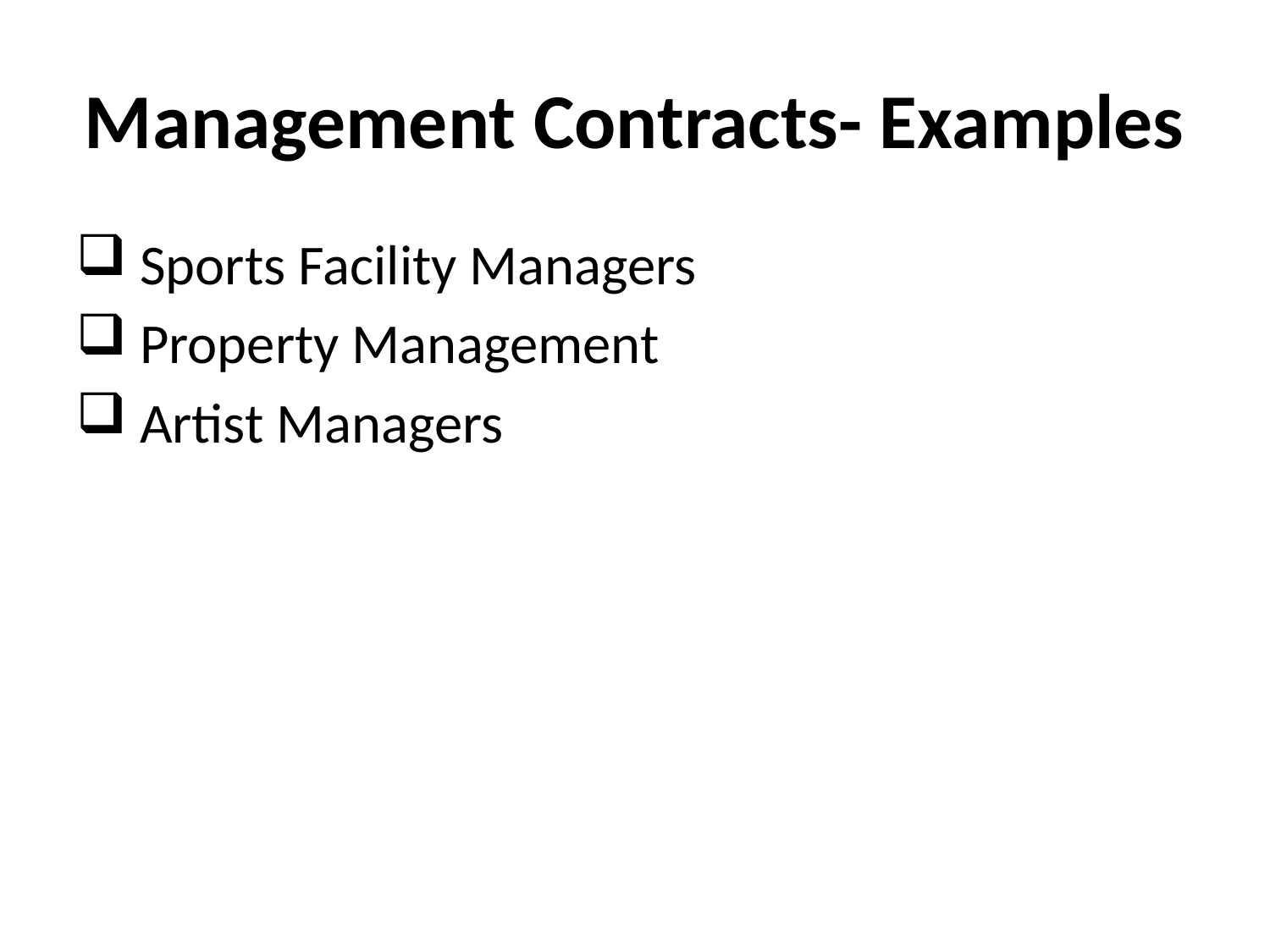

# Management Contracts- Examples
 Sports Facility Managers
 Property Management
 Artist Managers